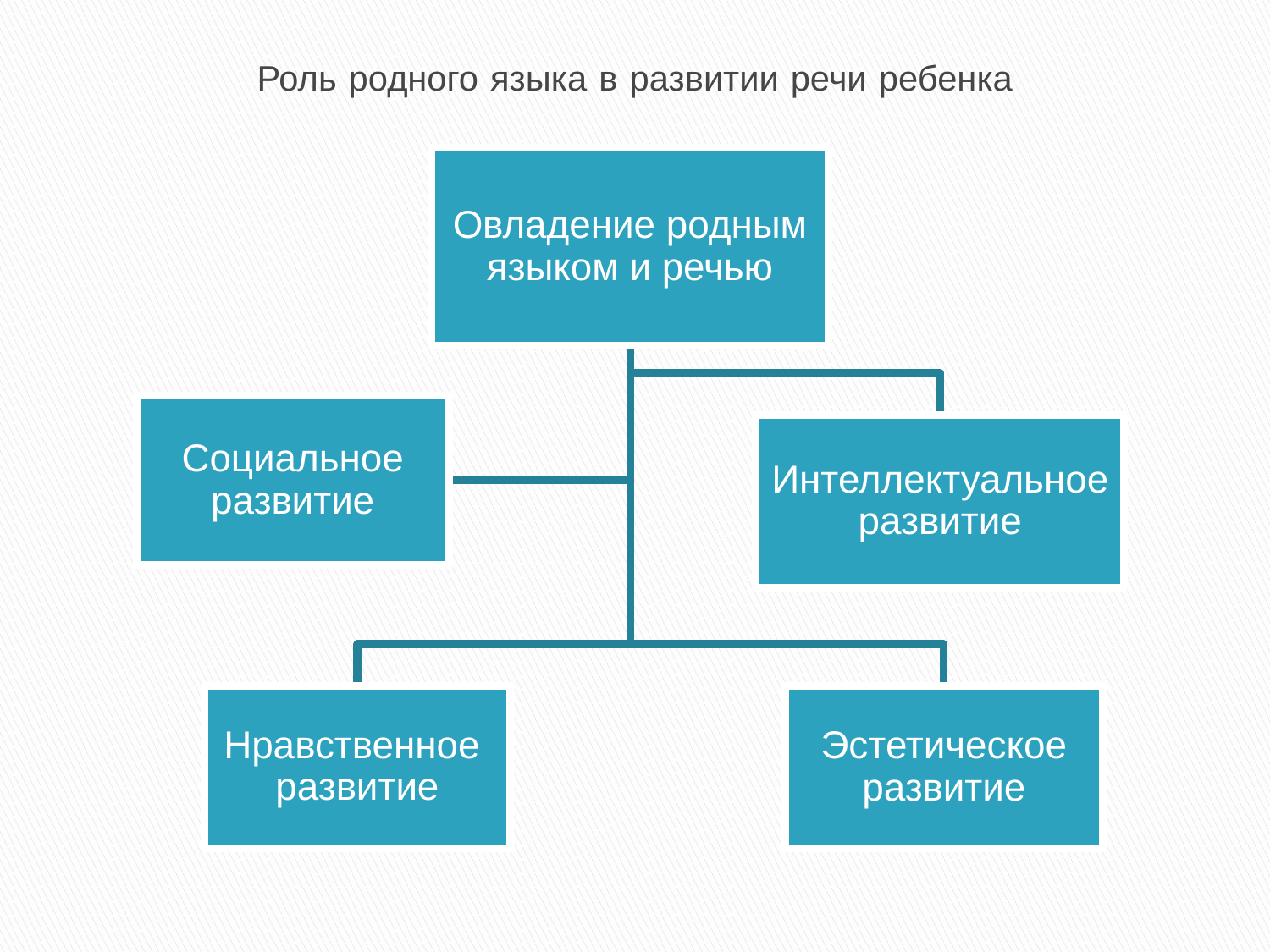

Роль родного языка в развитии речи ребенка
Овладение родным языком и речью
Интеллектуальное развитие
Нравственное  развитие
Эстетическое развитие
Социальное развитие